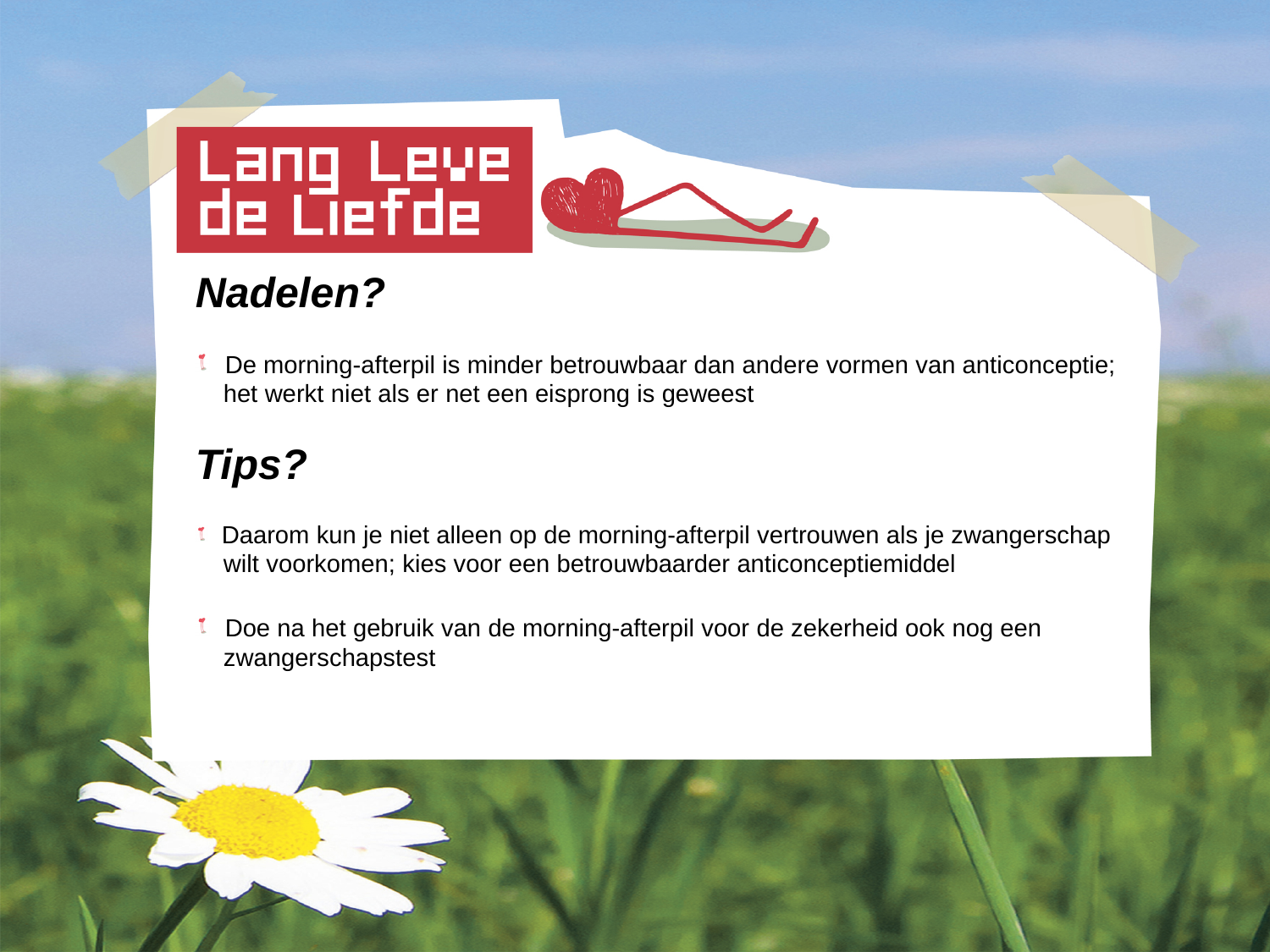

Nadelen?

  De morning-afterpil is minder betrouwbaar dan andere vormen van anticonceptie;
    het werkt niet als er net een eisprong is geweest

Tips?

  Daarom kun je niet alleen op de morning-afterpil vertrouwen als je zwangerschap
    wilt voorkomen; kies voor een betrouwbaarder anticonceptiemiddel

  Doe na het gebruik van de morning-afterpil voor de zekerheid ook nog een
    zwangerschapstest